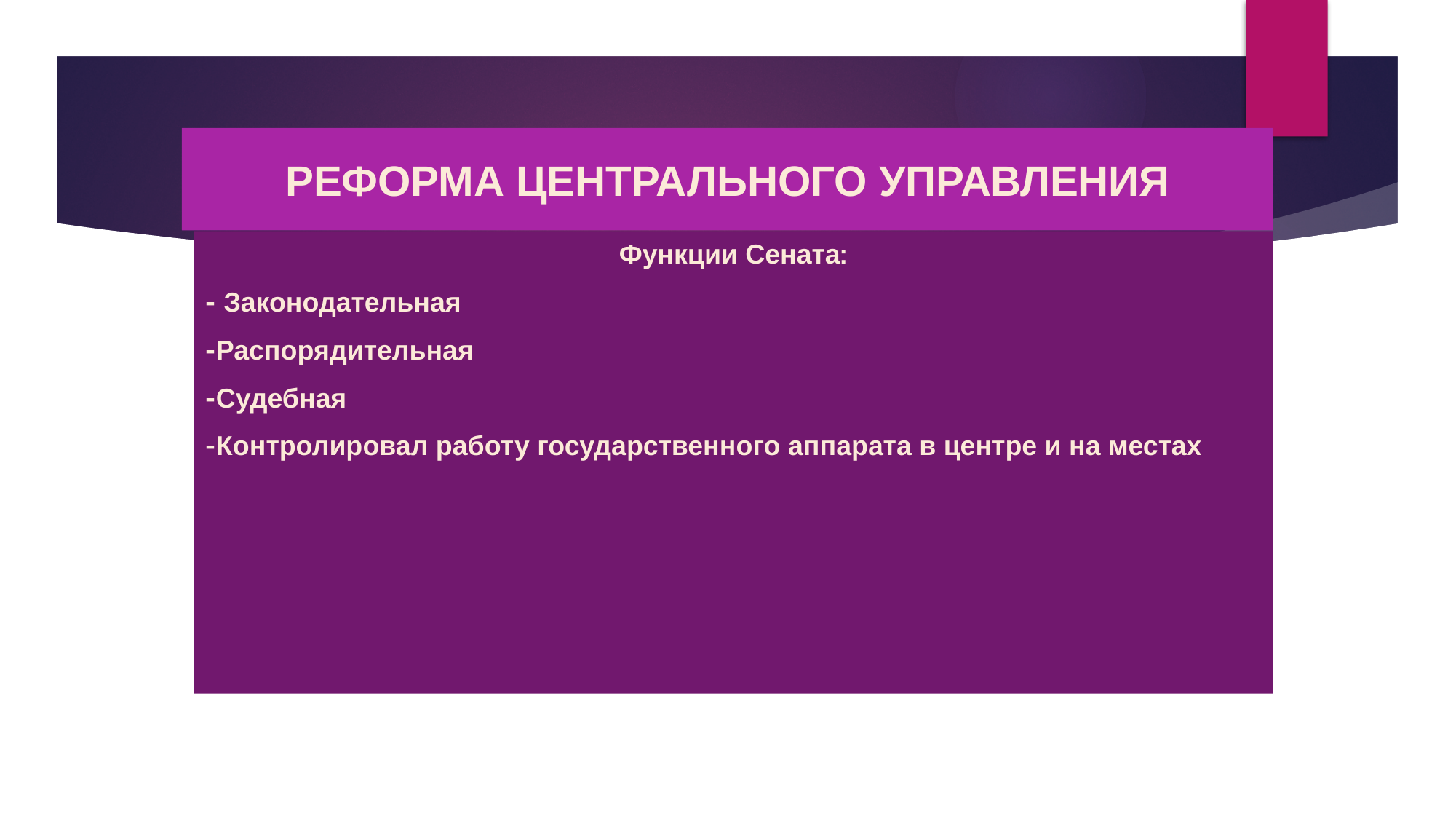

# РЕФОРМА ЦЕНТРАЛЬНОГО УПРАВЛЕНИЯ
Функции Сената:
- Законодательная
-Распорядительная
-Судебная
-Контролировал работу государственного аппарата в центре и на местах